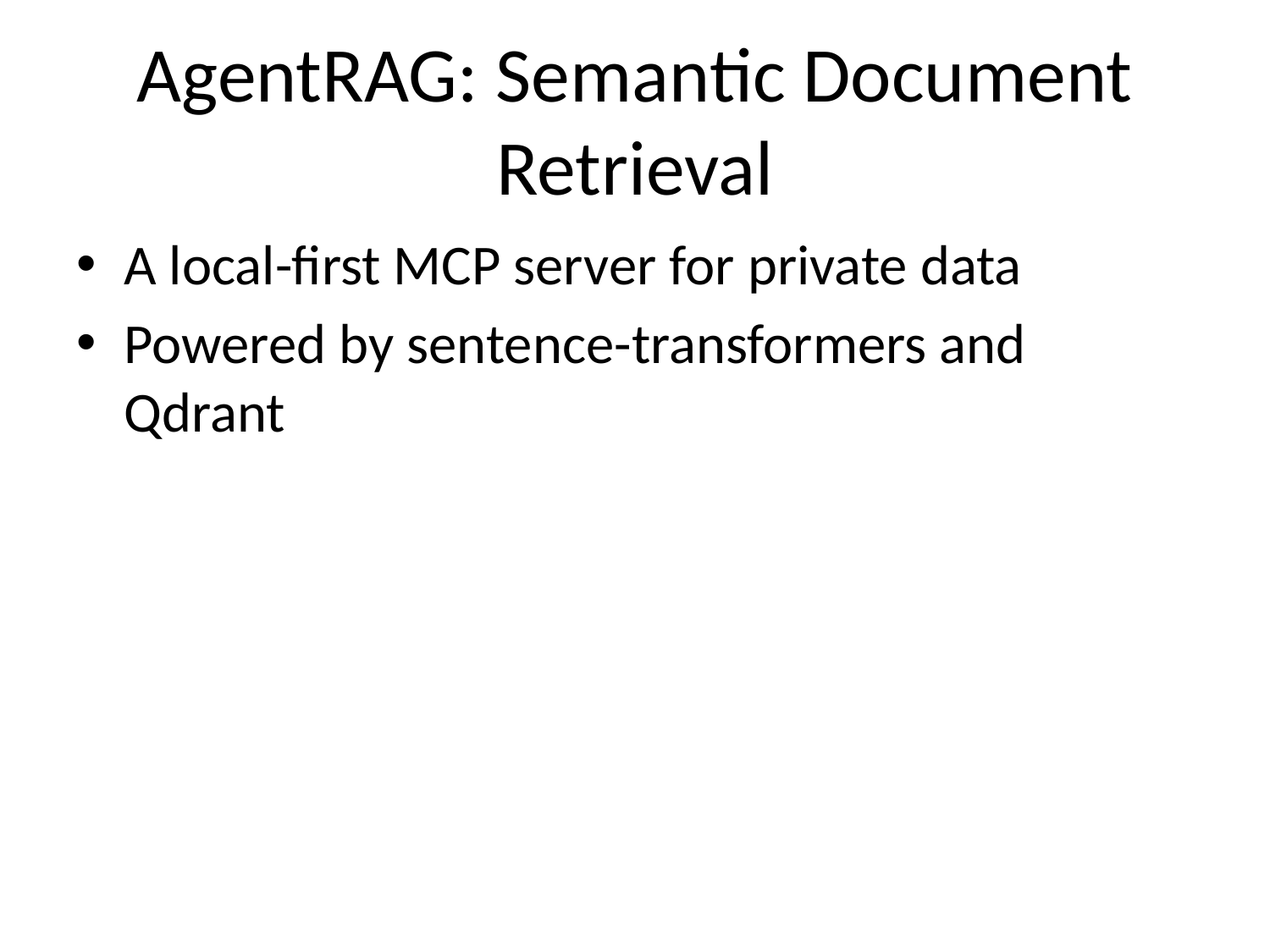

# AgentRAG: Semantic Document Retrieval
A local-first MCP server for private data
Powered by sentence-transformers and Qdrant